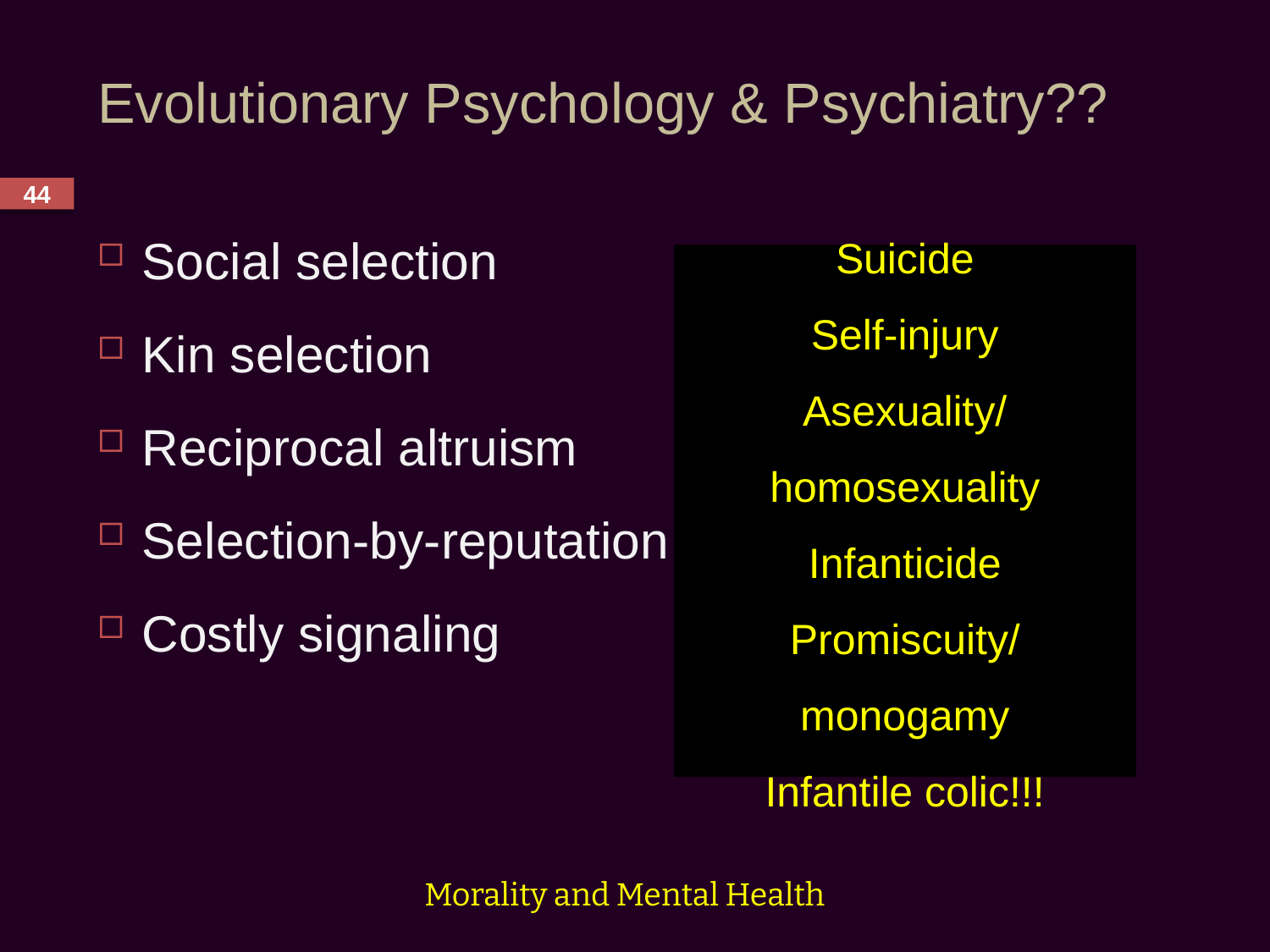

# Evolutionary Psychology & Psychiatry??
44
Social selection
Kin selection
Reciprocal altruism
Selection-by-reputation
Costly signaling
Suicide
Self-injury
Asexuality/homosexuality
Infanticide
Promiscuity/monogamy
Infantile colic!!!
Morality and Mental Health